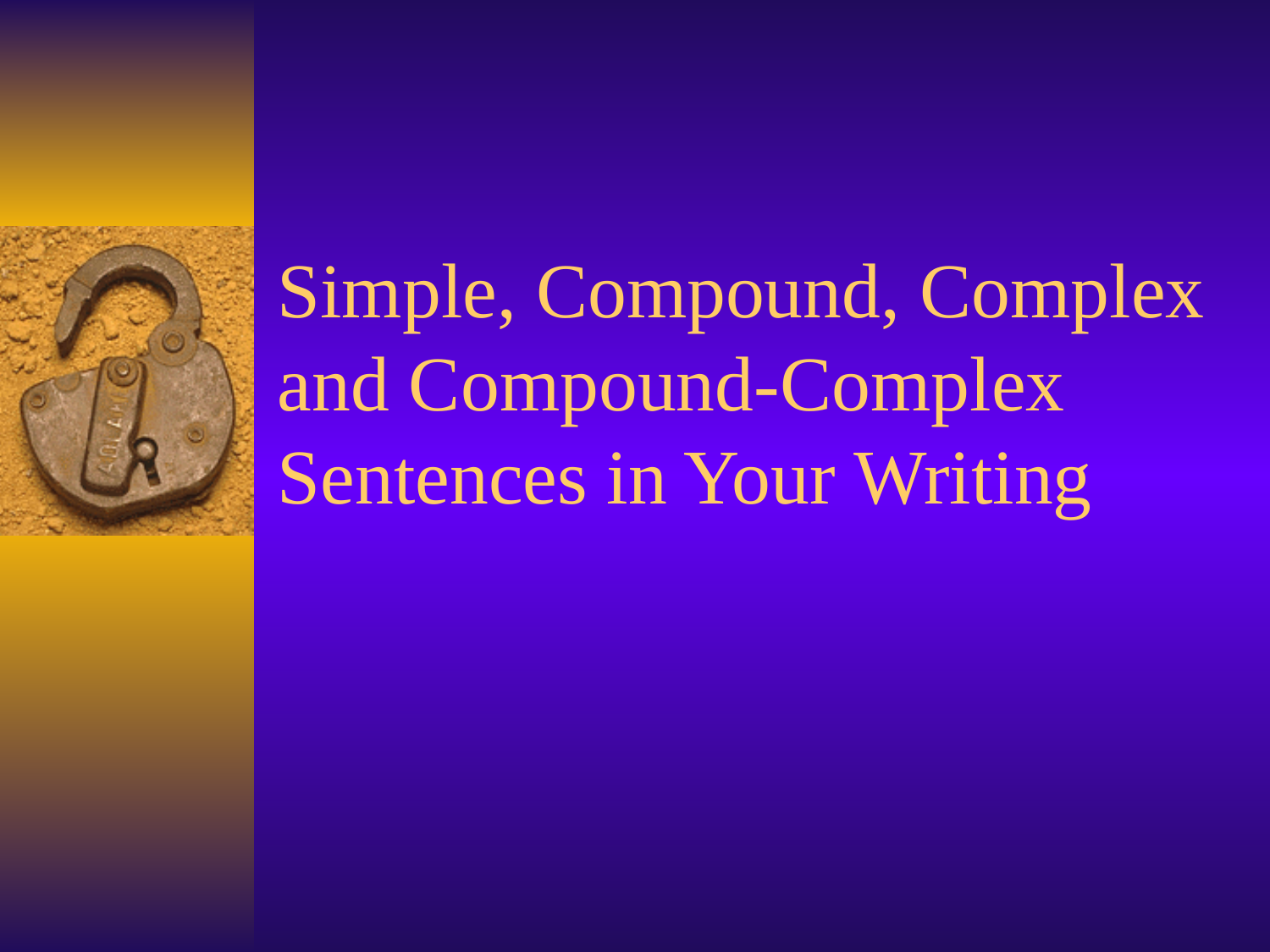

# Simple, Compound, Complex and Compound-Complex Sentences in Your Writing